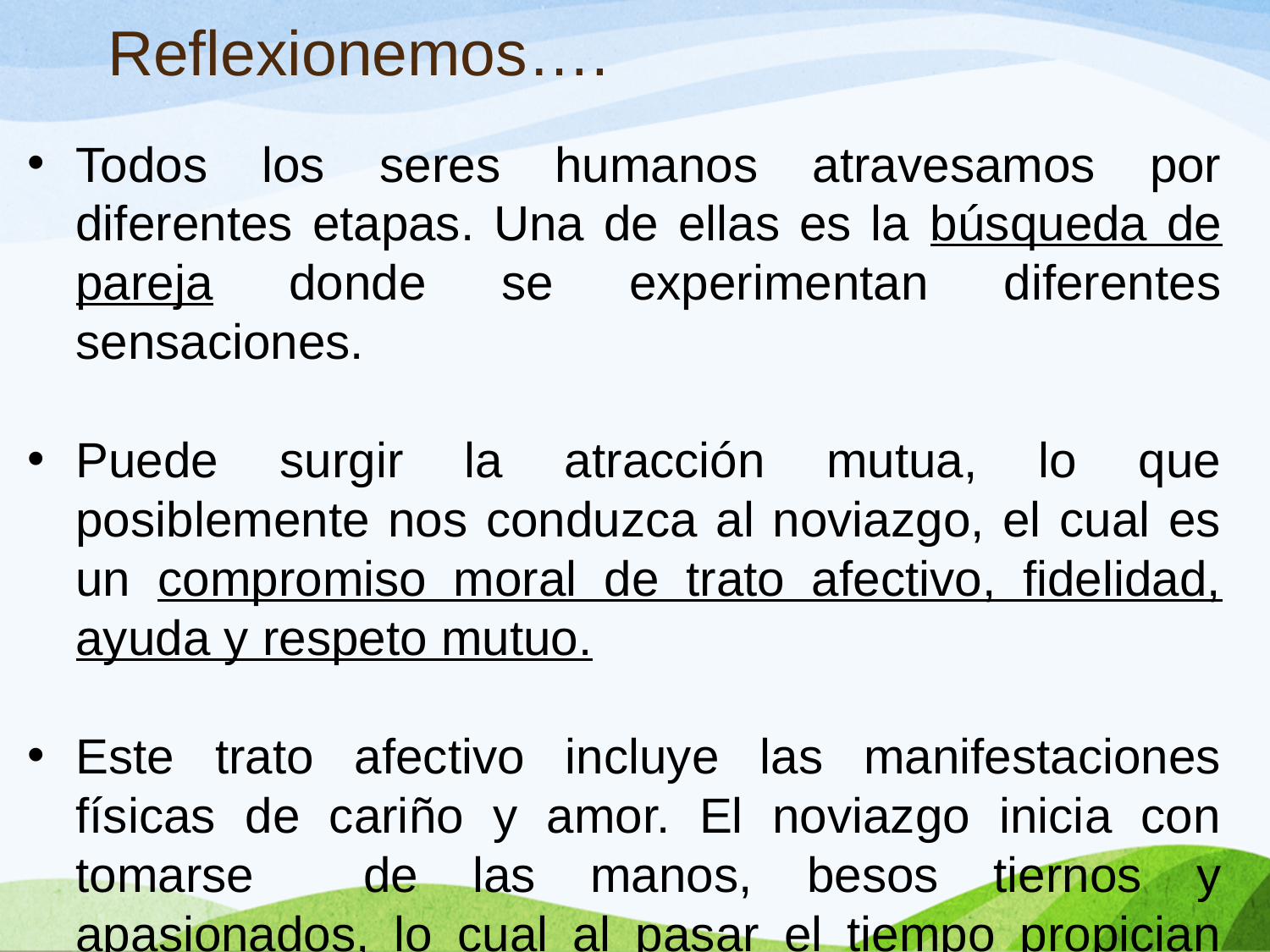

# Reflexionemos….
Todos los seres humanos atravesamos por diferentes etapas. Una de ellas es la búsqueda de pareja donde se experimentan diferentes sensaciones.

Puede surgir la atracción mutua, lo que posiblemente nos conduzca al noviazgo, el cual es un compromiso moral de trato afectivo, fidelidad, ayuda y respeto mutuo.

Este trato afectivo incluye las manifestaciones físicas de cariño y amor. El noviazgo inicia con tomarse  de las manos, besos tiernos y apasionados, lo cual al pasar el tiempo propician las relaciones sexuales.